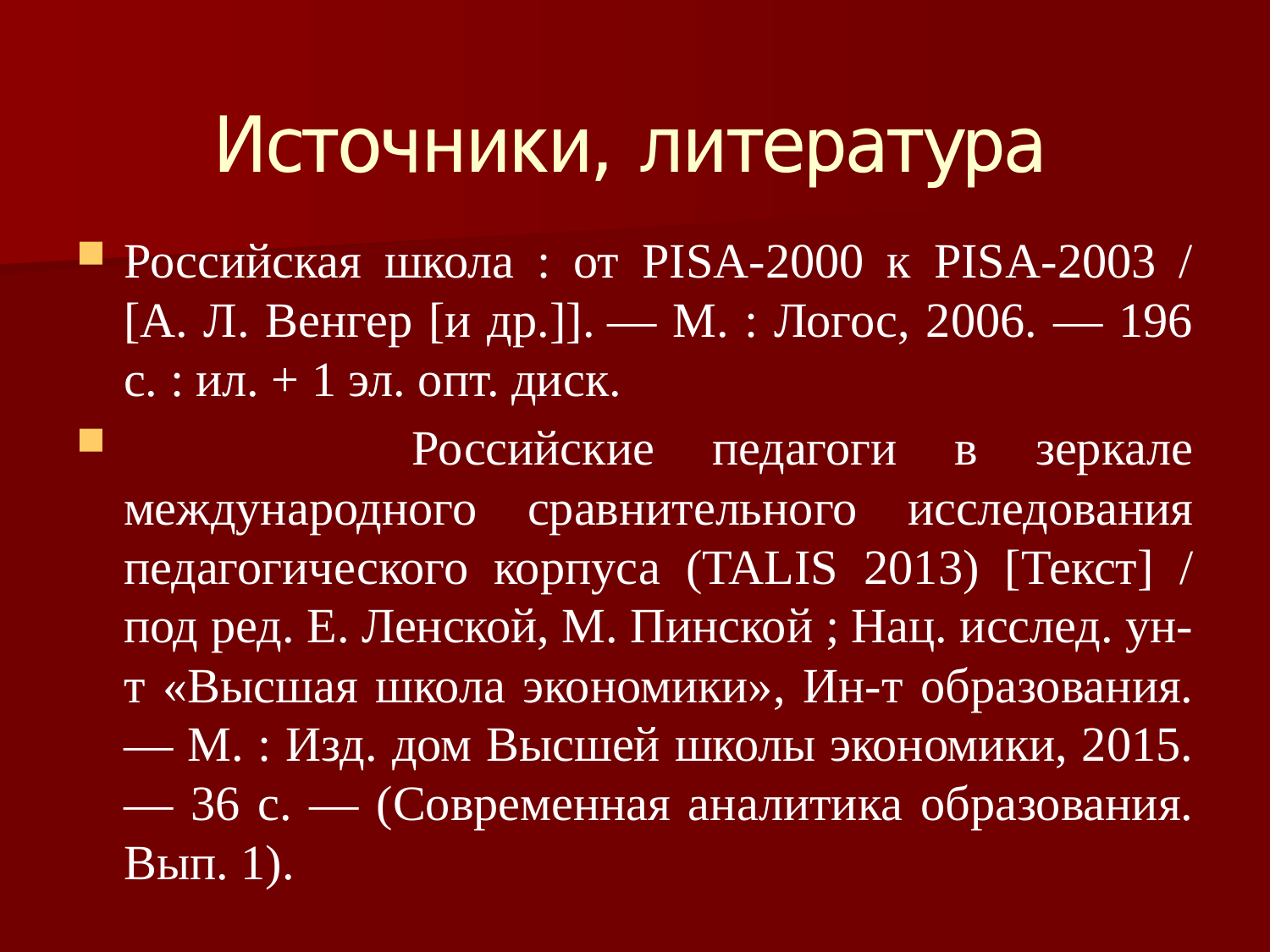

# Источники, литература
Российская школа : от PISA-2000 к PISA-2003 / [А. Л. Венгер [и др.]]. — М. : Логос, 2006. — 196 с. : ил. + 1 эл. опт. диск.
     Российские педагоги в зеркале международного сравнительного исследования педагогического корпуса (TALIS 2013) [Текст] / под ред. Е. Ленской, М. Пинской ; Нац. исслед. ун-т «Высшая школа экономики», Ин-т образования. — М. : Изд. дом Высшей школы экономики, 2015. — 36 с. — (Современная аналитика образования. Вып. 1).